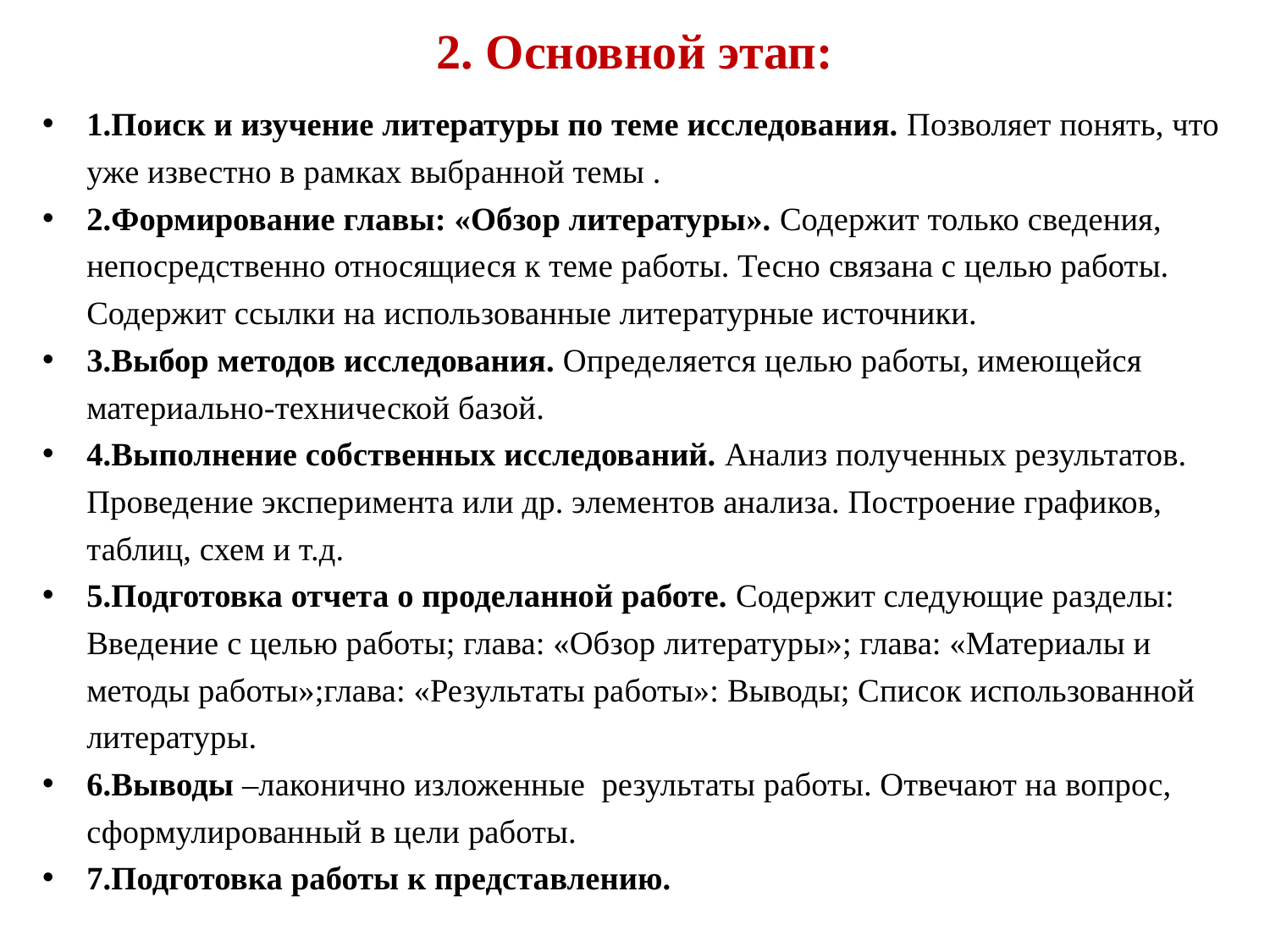

# 2. Основной этап:
1.Поиск и изучение литературы по теме исследования. Позволяет понять, что уже известно в рамках выбранной темы .
2.Формирование главы: «Обзор литературы». Содержит только сведения, непосредственно относящиеся к теме работы. Тесно связана с целью работы. Содержит ссылки на использованные литературные источники.
3.Выбор методов исследования. Определяется целью работы, имеющейся материально-технической базой.
4.Выполнение собственных исследований. Анализ полученных результатов. Проведение эксперимента или др. элементов анализа. Построение графиков, таблиц, схем и т.д.
5.Подготовка отчета о проделанной работе. Содержит следующие разделы: Введение с целью работы; глава: «Обзор литературы»; глава: «Материалы и методы работы»;глава: «Результаты работы»: Выводы; Список использованной литературы.
6.Выводы –лаконично изложенные  результаты работы. Отвечают на вопрос, сформулированный в цели работы.
7.Подготовка работы к представлению.